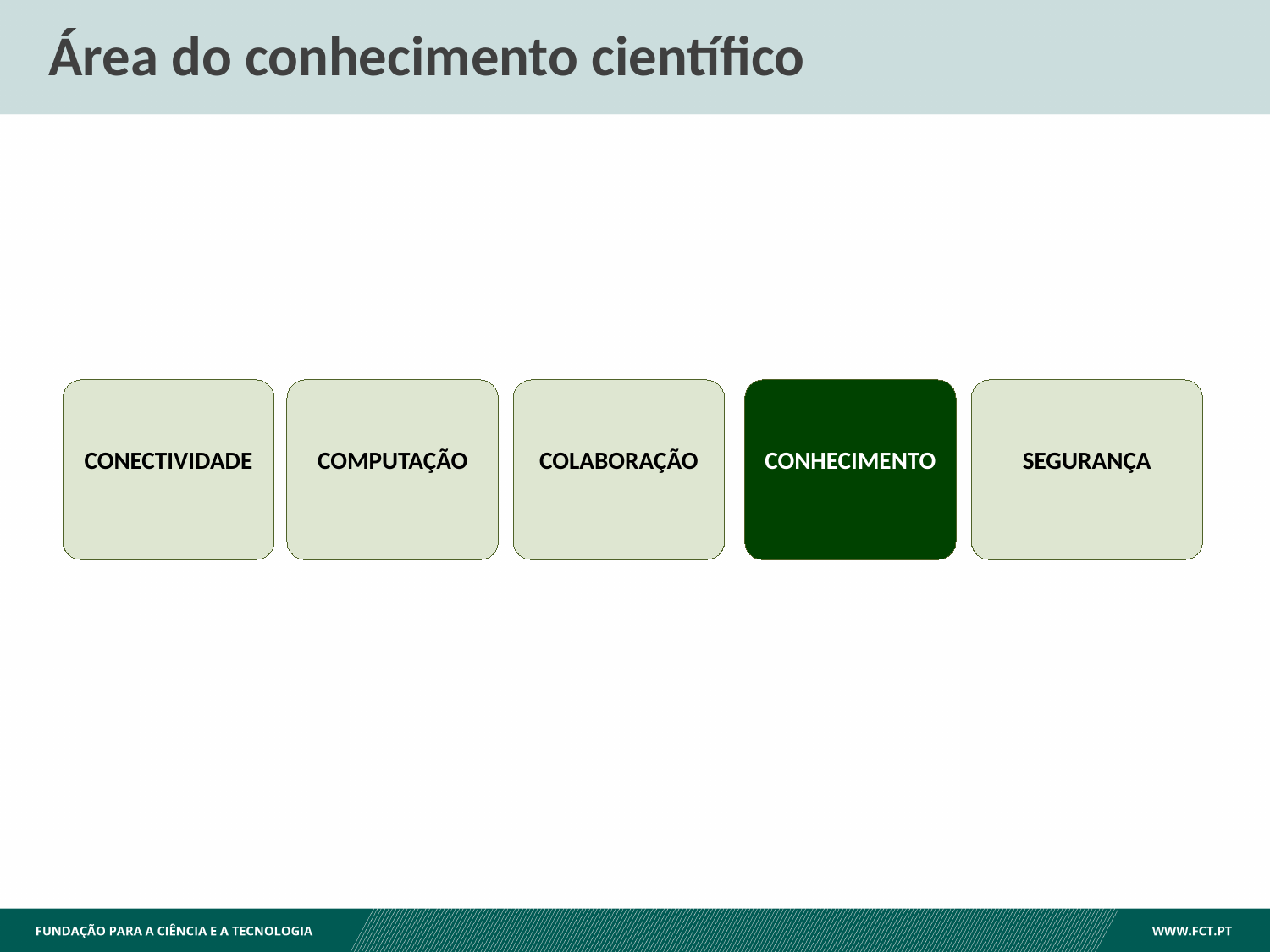

Área do conhecimento científico

CONECTIVIDADE

COLABORAÇÃO

CONHECIMENTO

COMPUTAÇÃO

SEGURANÇA